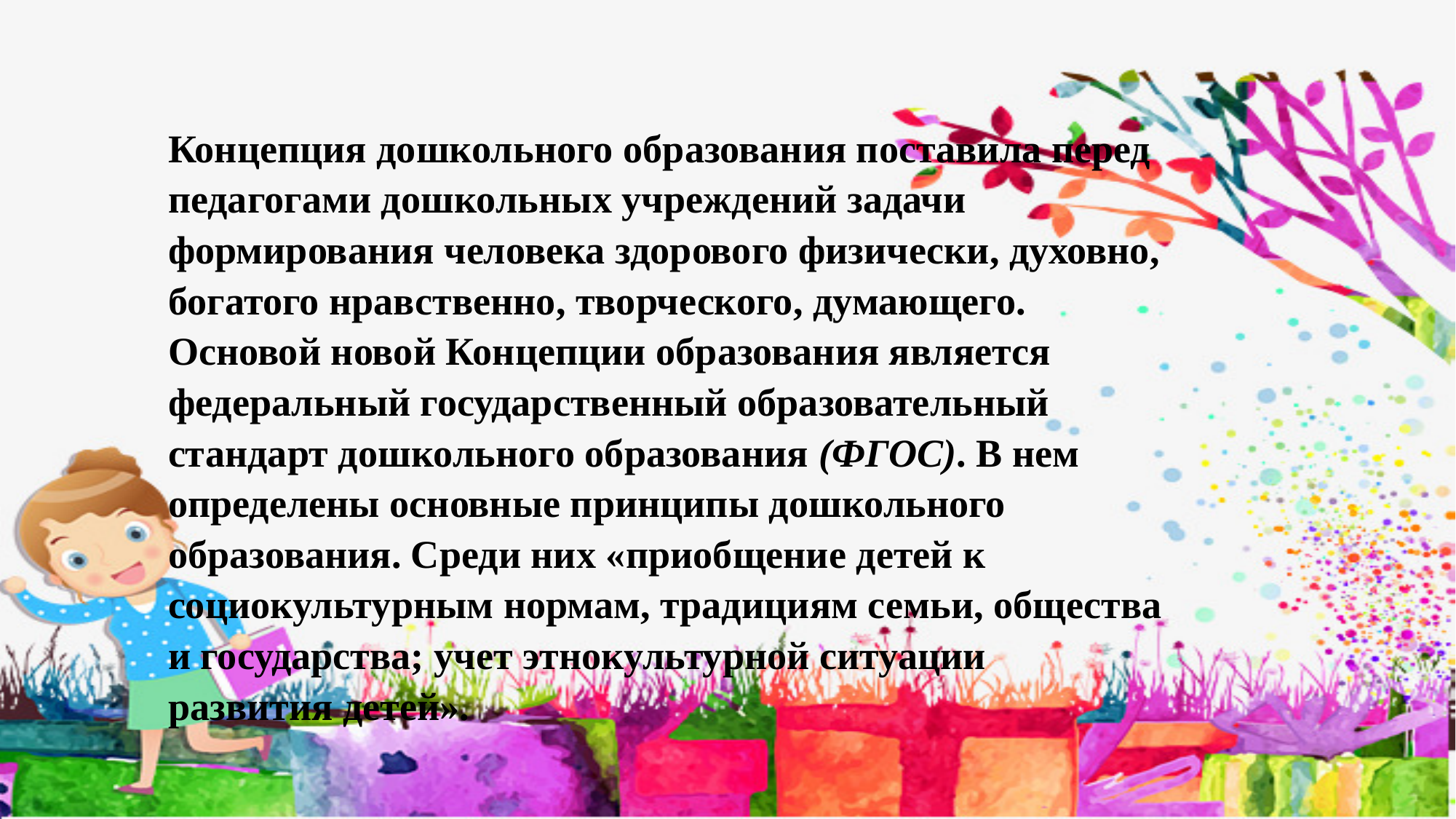

#
Концепция дошкольного образования поставила перед педагогами дошкольных учреждений задачи формирования человека здорового физически, духовно, богатого нравственно, творческого, думающего. Основой новой Концепции образования является федеральный государственный образовательный стандарт дошкольного образования (ФГОС). В нем определены основные принципы дошкольного образования. Среди них «приобщение детей к социокультурным нормам, традициям семьи, общества и государства; учет этнокультурной ситуации развития детей».